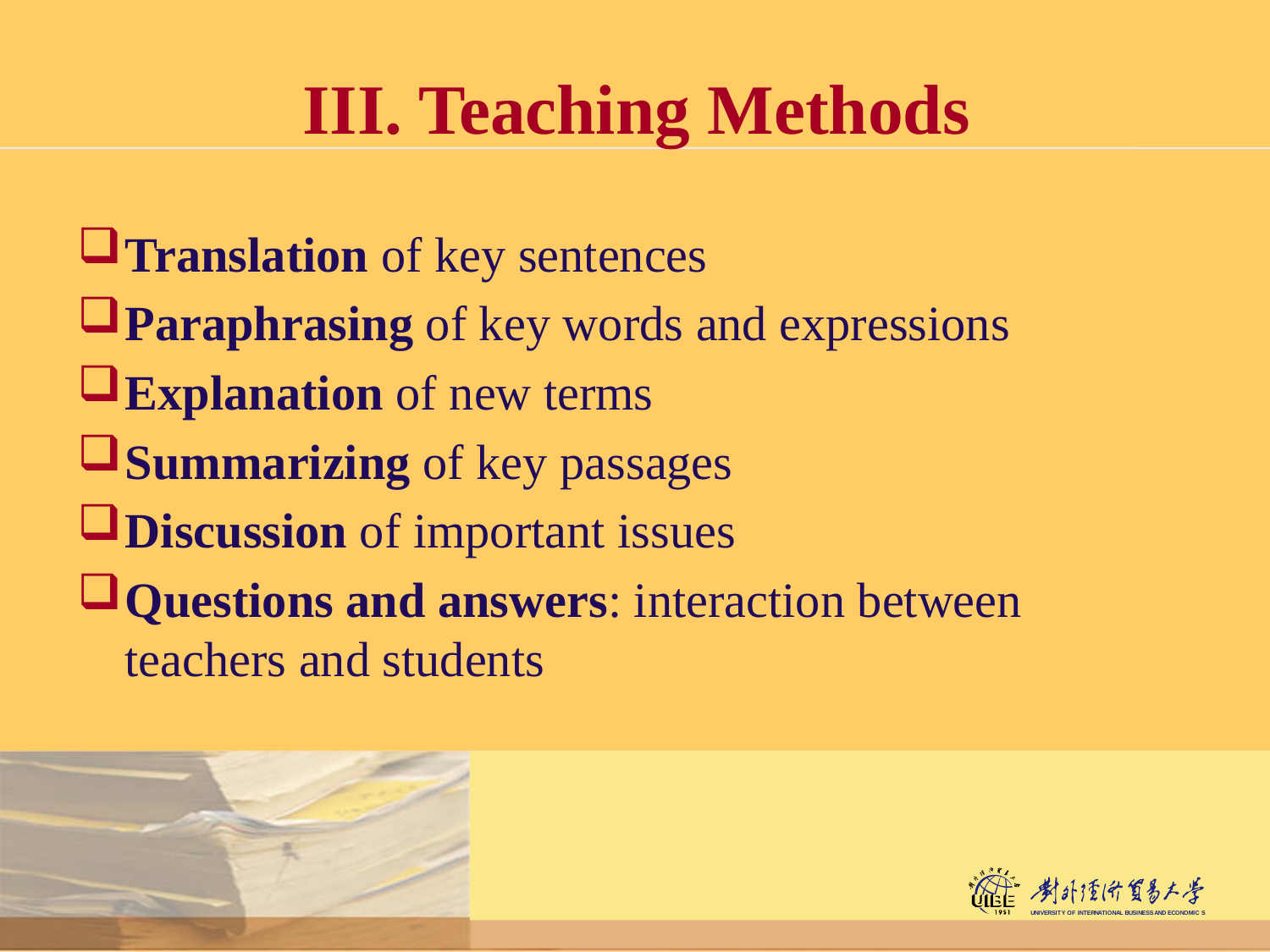

# III. Teaching Methods
Translation of key sentences
Paraphrasing of key words and expressions
Explanation of new terms
Summarizing of key passages
Discussion of important issues
Questions and answers: interaction between teachers and students